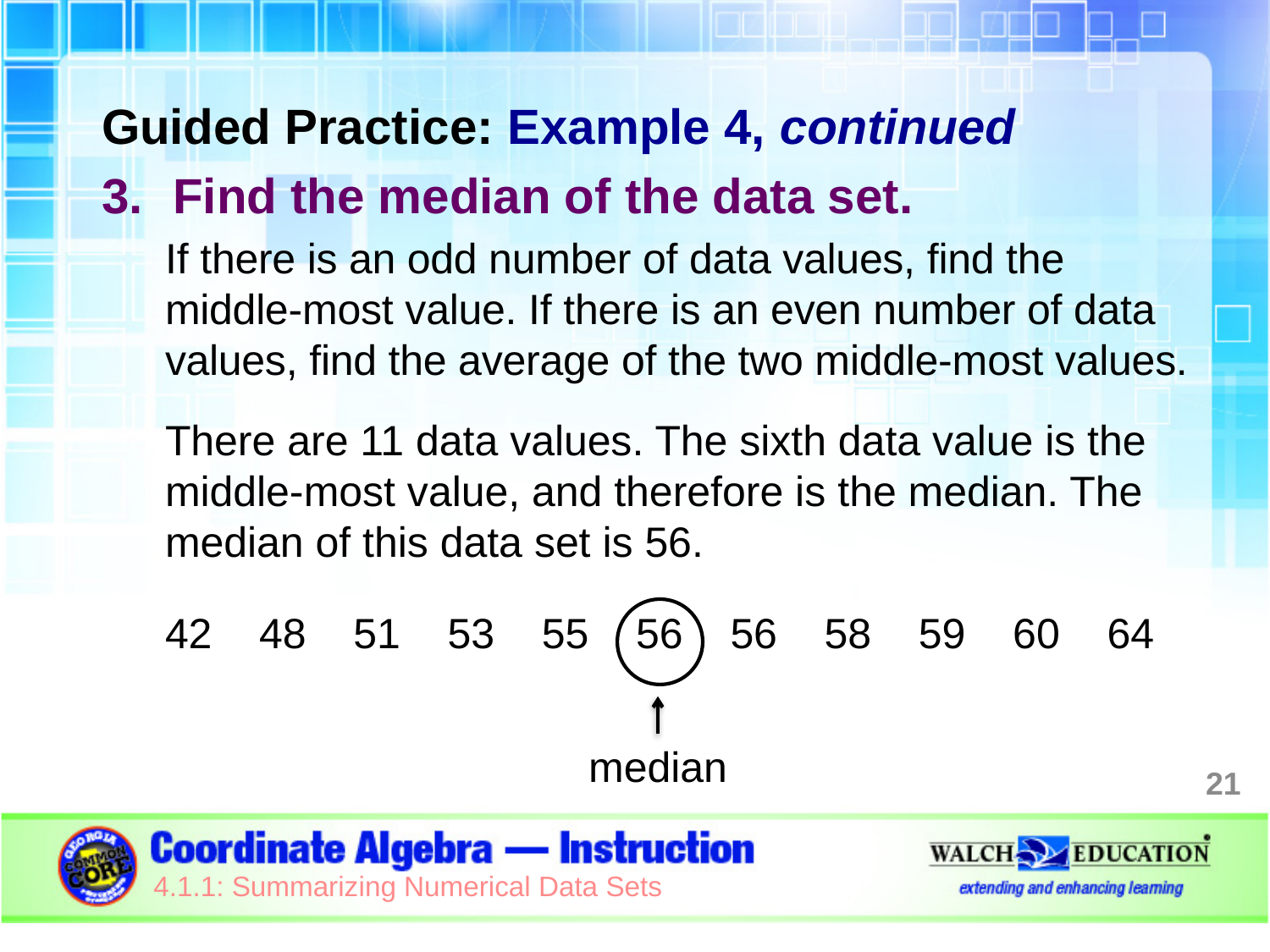

Guided Practice: Example 4, continued
Find the median of the data set.
If there is an odd number of data values, find the middle-most value. If there is an even number of data values, find the average of the two middle-most values.
There are 11 data values. The sixth data value is the middle-most value, and therefore is the median. The median of this data set is 56.
42    48    51    53    55    56    56    58    59    60    64

median
21
4.1.1: Summarizing Numerical Data Sets